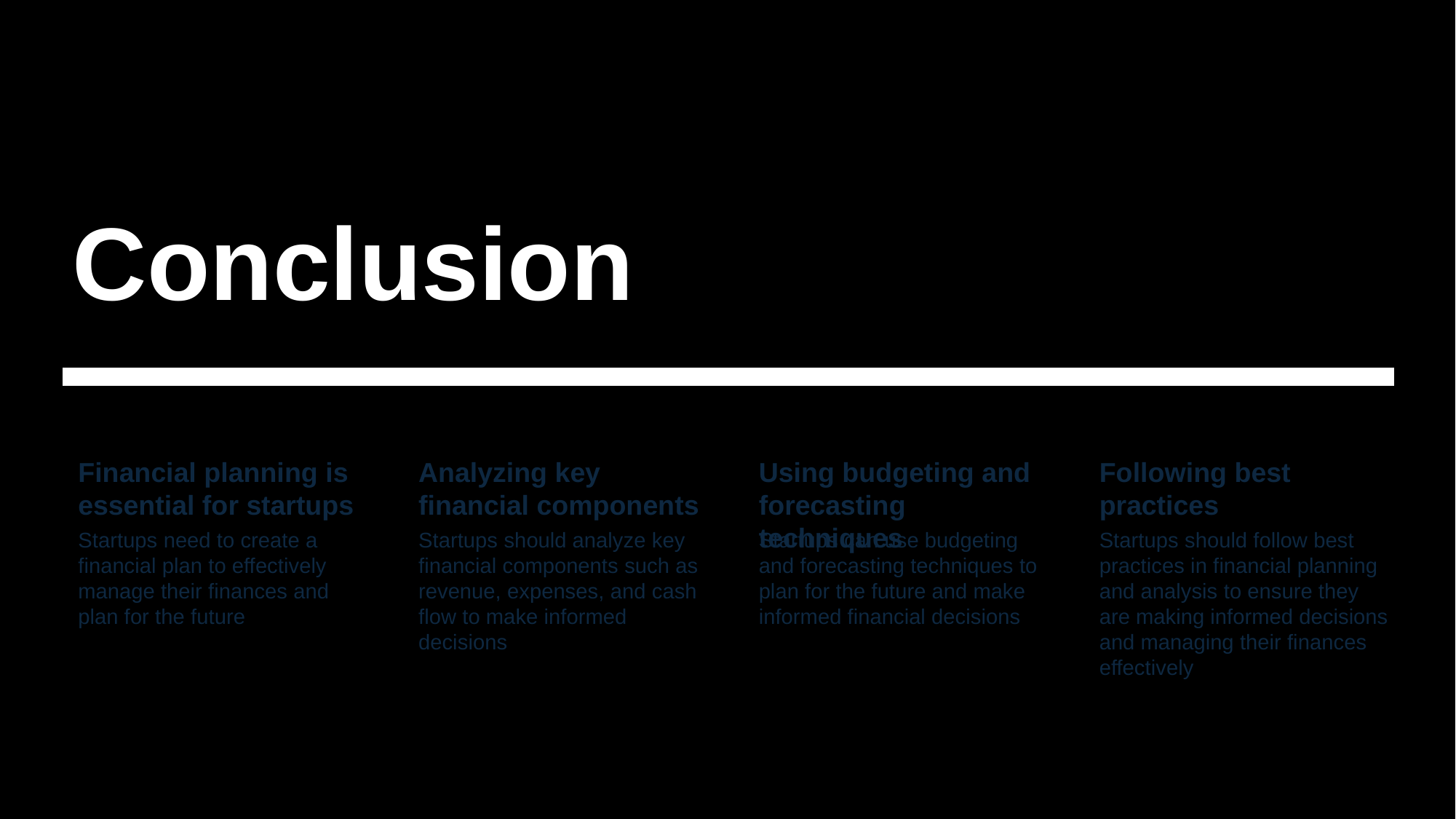

# Conclusion

Financial planning is essential for startups
Startups need to create a financial plan to effectively manage their finances and plan for the future
Analyzing key financial components
Startups should analyze key financial components such as revenue, expenses, and cash flow to make informed decisions
Using budgeting and forecasting techniques
Startups can use budgeting and forecasting techniques to plan for the future and make informed financial decisions
Following best practices
Startups should follow best practices in financial planning and analysis to ensure they are making informed decisions and managing their finances effectively